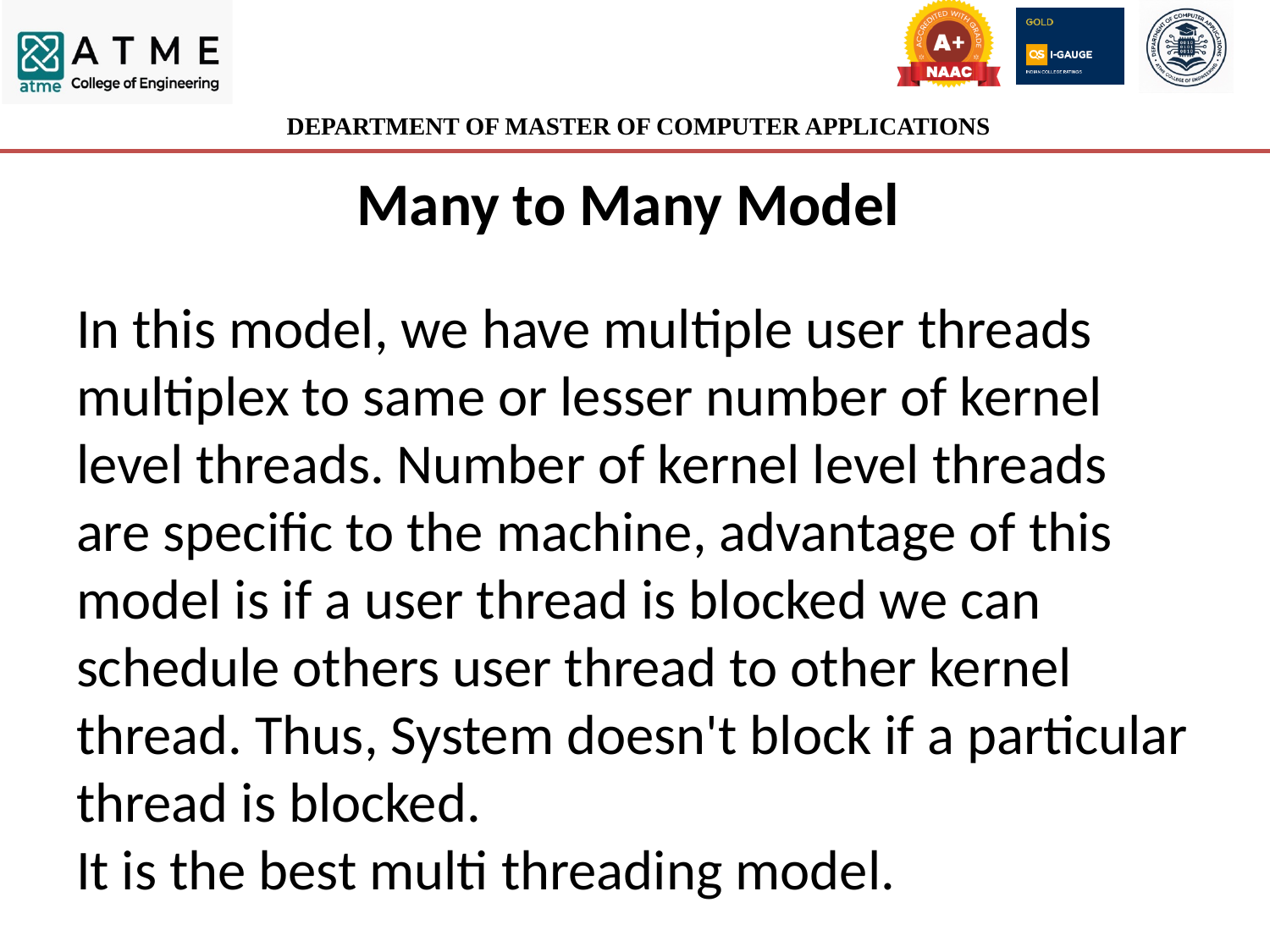

# Many to Many Model
In this model, we have multiple user threads multiplex to same or lesser number of kernel level threads. Number of kernel level threads are specific to the machine, advantage of this model is if a user thread is blocked we can schedule others user thread to other kernel thread. Thus, System doesn't block if a particular thread is blocked.
It is the best multi threading model.